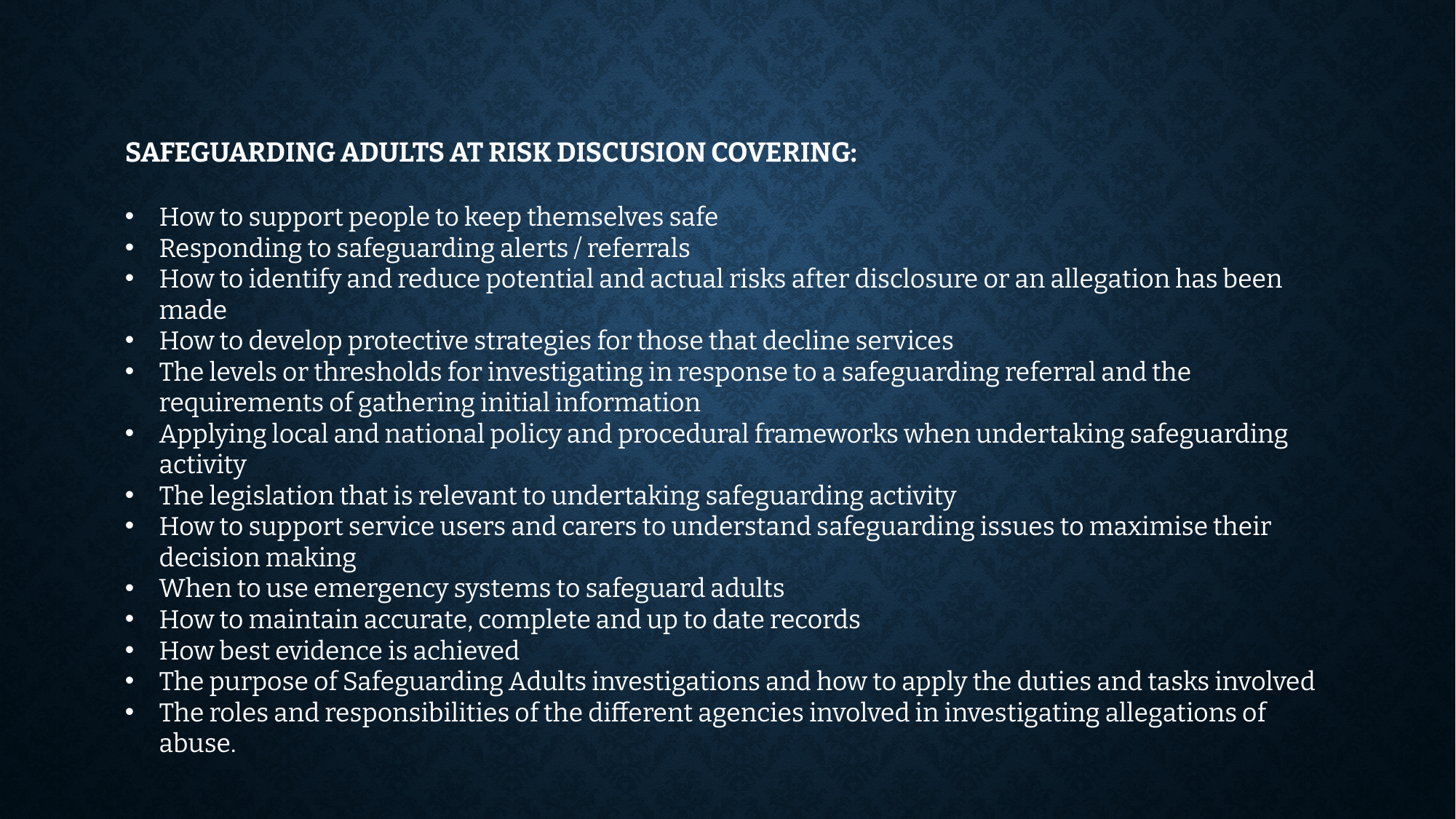

SAFEGUARDING ADULTS AT RISK DISCUSION COVERING:

How to support people to keep themselves safe
Responding to safeguarding alerts / referrals
How to identify and reduce potential and actual risks after disclosure or an allegation has been made
How to develop protective strategies for those that decline services
The levels or thresholds for investigating in response to a safeguarding referral and the requirements of gathering initial information
Applying local and national policy and procedural frameworks when undertaking safeguarding activity
The legislation that is relevant to undertaking safeguarding activity
How to support service users and carers to understand safeguarding issues to maximise their decision making
When to use emergency systems to safeguard adults
How to maintain accurate, complete and up to date records
How best evidence is achieved
The purpose of Safeguarding Adults investigations and how to apply the duties and tasks involved
The roles and responsibilities of the different agencies involved in investigating allegations of abuse.